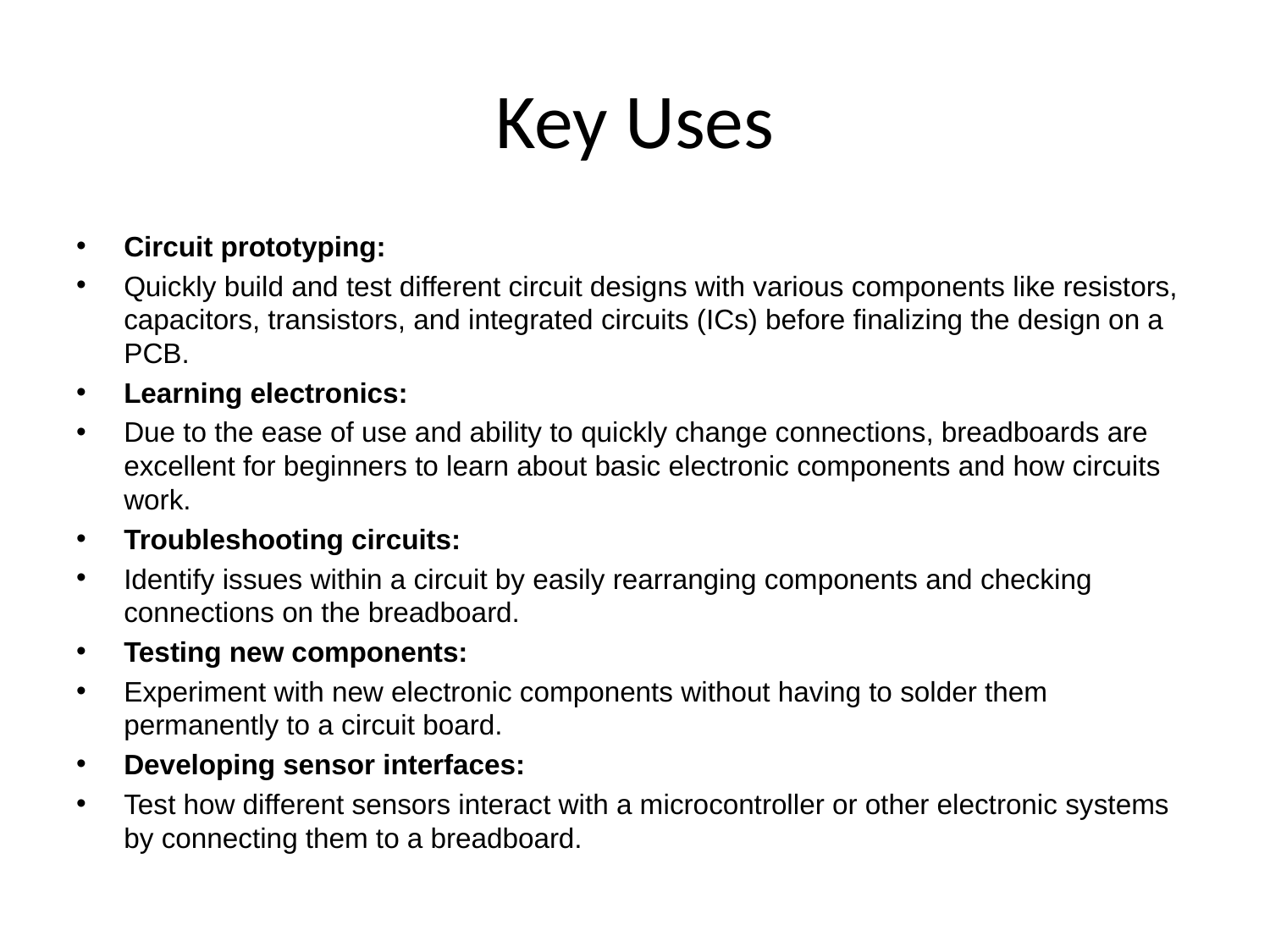

# Key Uses
Circuit prototyping:
Quickly build and test different circuit designs with various components like resistors, capacitors, transistors, and integrated circuits (ICs) before finalizing the design on a PCB.
Learning electronics:
Due to the ease of use and ability to quickly change connections, breadboards are excellent for beginners to learn about basic electronic components and how circuits work.
Troubleshooting circuits:
Identify issues within a circuit by easily rearranging components and checking connections on the breadboard.
Testing new components:
Experiment with new electronic components without having to solder them permanently to a circuit board.
Developing sensor interfaces:
Test how different sensors interact with a microcontroller or other electronic systems by connecting them to a breadboard.